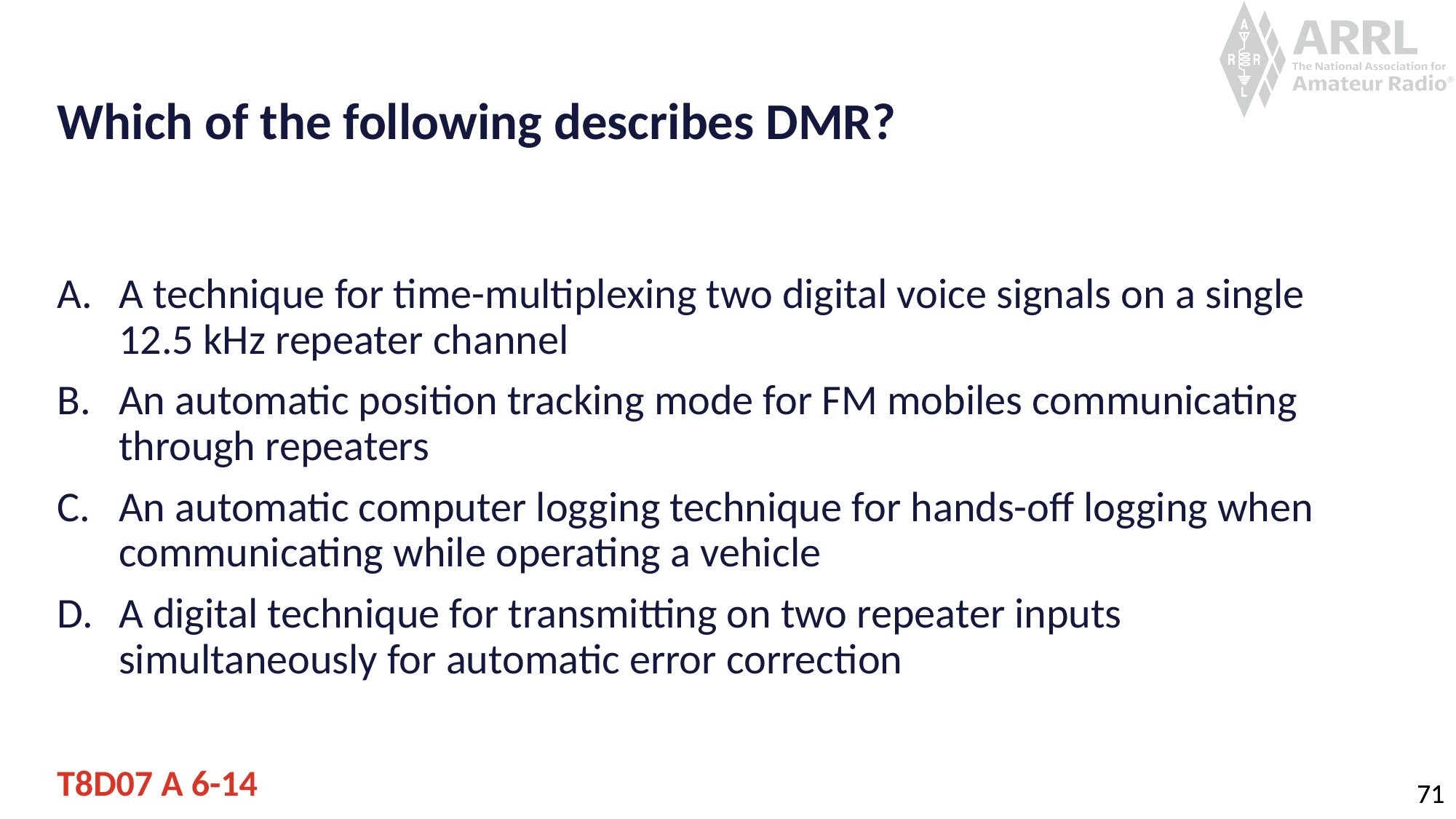

# Which of the following describes DMR?
A technique for time-multiplexing two digital voice signals on a single 12.5 kHz repeater channel
An automatic position tracking mode for FM mobiles communicating through repeaters
An automatic computer logging technique for hands-off logging when communicating while operating a vehicle
A digital technique for transmitting on two repeater inputs simultaneously for automatic error correction
T8D07 A 6-14